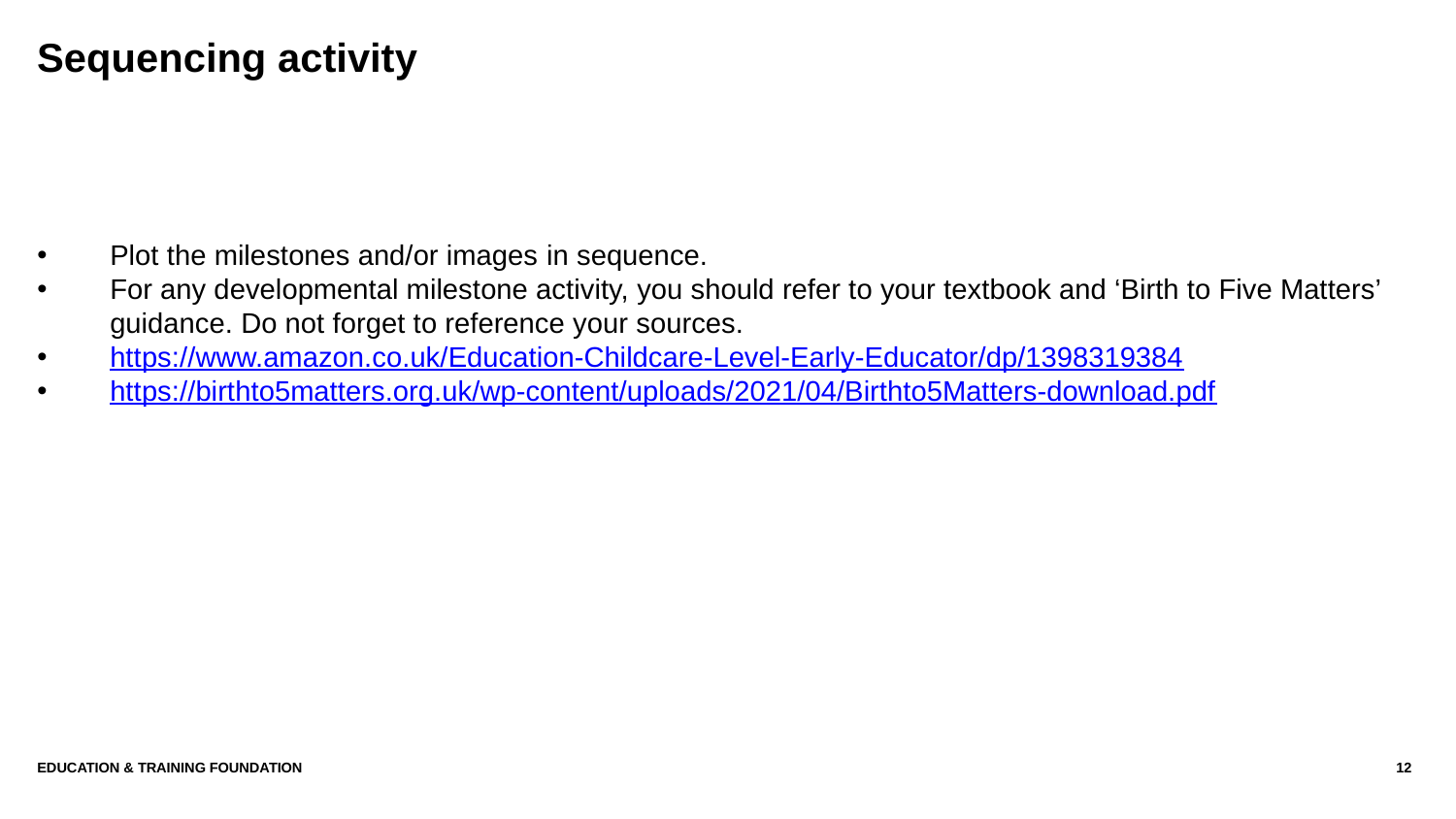

# Sequencing activity
Plot the milestones and/or images in sequence.
For any developmental milestone activity, you should refer to your textbook and ‘Birth to Five Matters’ guidance. Do not forget to reference your sources.
https://www.amazon.co.uk/Education-Childcare-Level-Early-Educator/dp/1398319384
https://birthto5matters.org.uk/wp-content/uploads/2021/04/Birthto5Matters-download.pdf

Education & Training Foundation
12